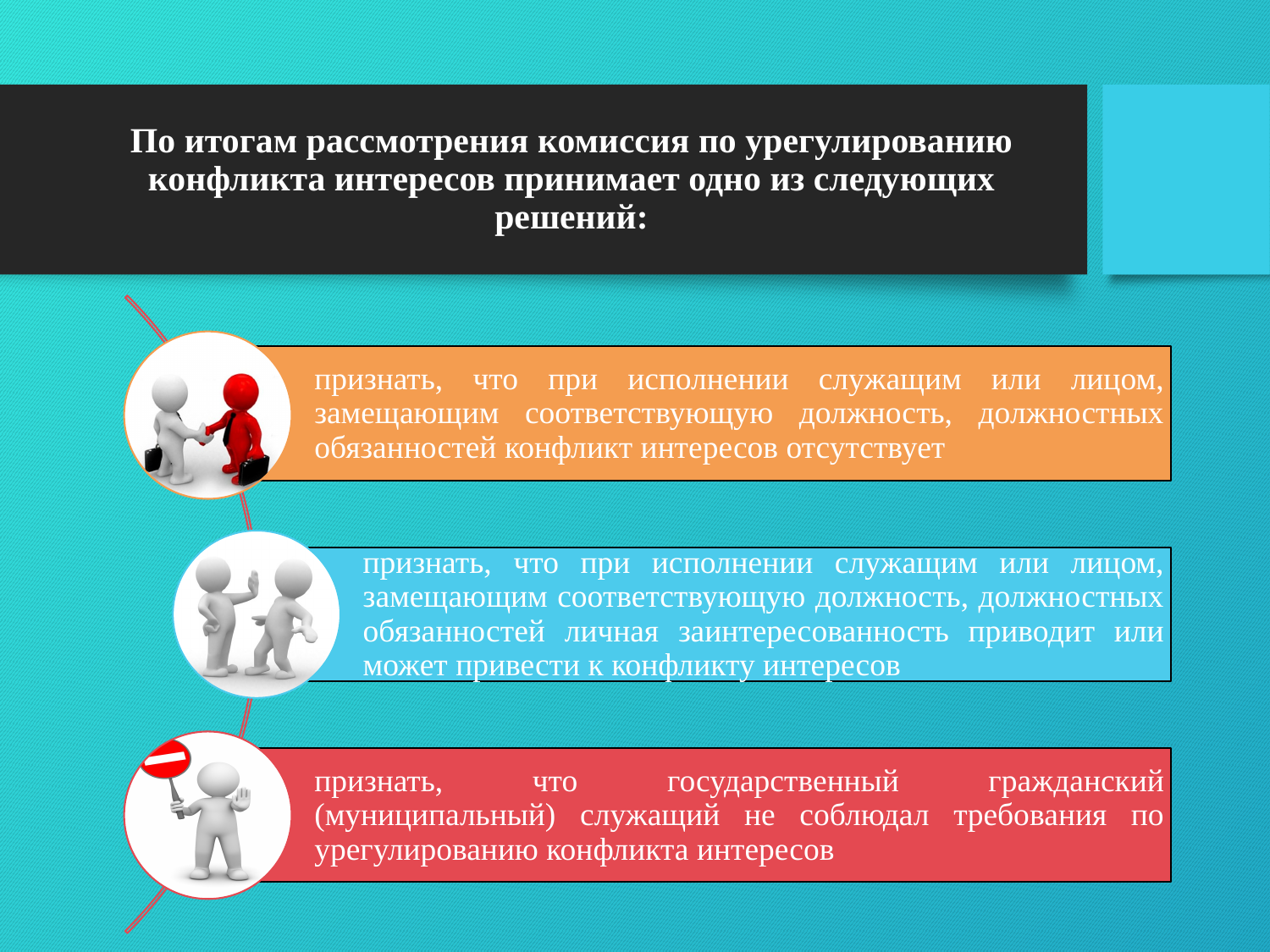

# По итогам рассмотрения комиссия по урегулированию конфликта интересов принимает одно из следующих решений:
признать, что при исполнении служащим или лицом, замещающим соответствующую должность, должностных обязанностей конфликт интересов отсутствует
признать, что при исполнении служащим или лицом, замещающим соответствующую должность, должностных обязанностей личная заинтересованность приводит или может привести к конфликту интересов
признать, что государственный гражданский (муниципальный) служащий не соблюдал требования по урегулированию конфликта интересов